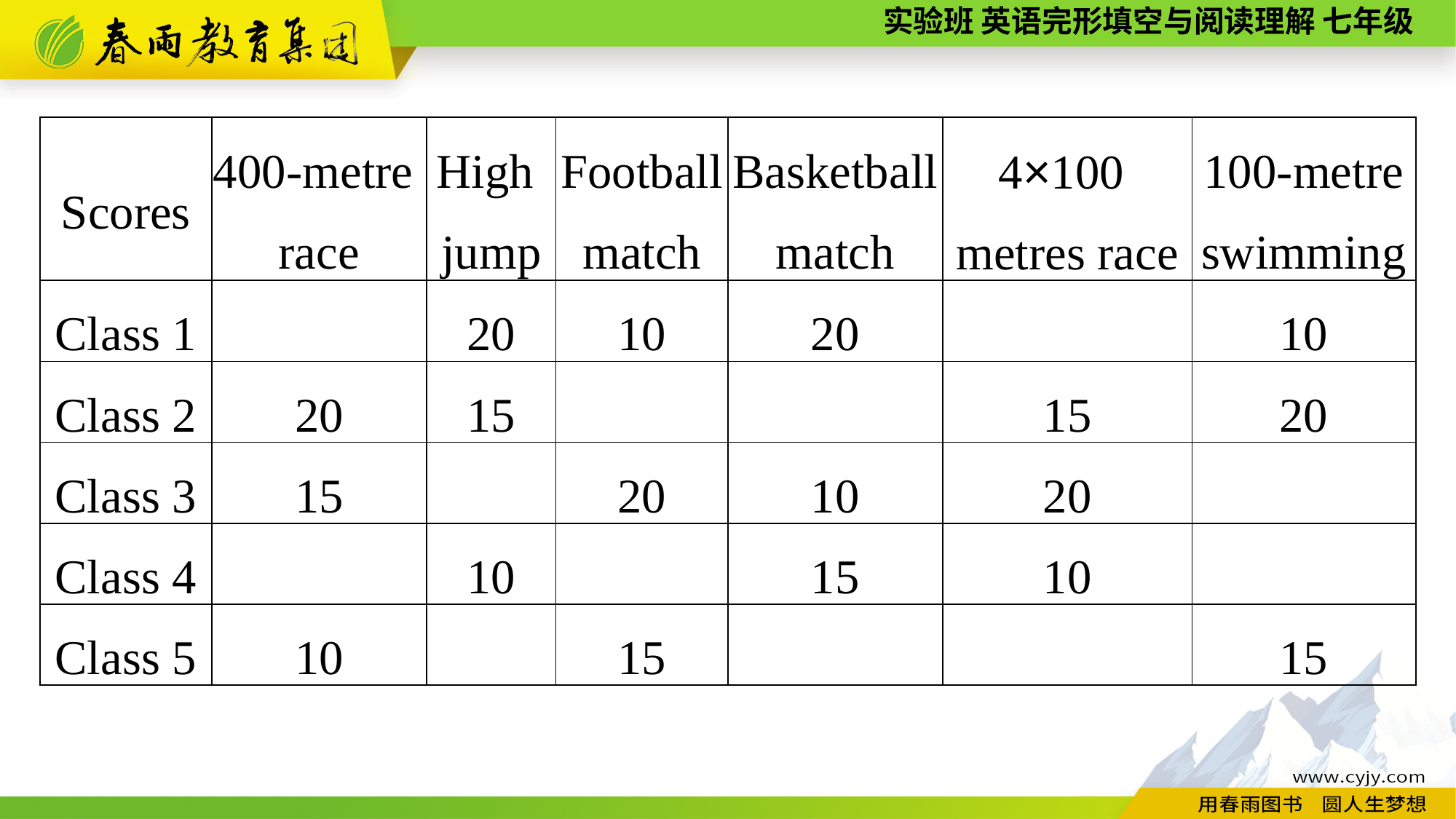

| Scores | 400-metre race | High jump | Football match | Basketball match | 4×100 metres race | 100-metre swimming |
| --- | --- | --- | --- | --- | --- | --- |
| Class 1 |  | 20 | 10 | 20 |  | 10 |
| Class 2 | 20 | 15 |  |  | 15 | 20 |
| Class 3 | 15 |  | 20 | 10 | 20 |  |
| Class 4 |  | 10 |  | 15 | 10 |  |
| Class 5 | 10 |  | 15 |  |  | 15 |